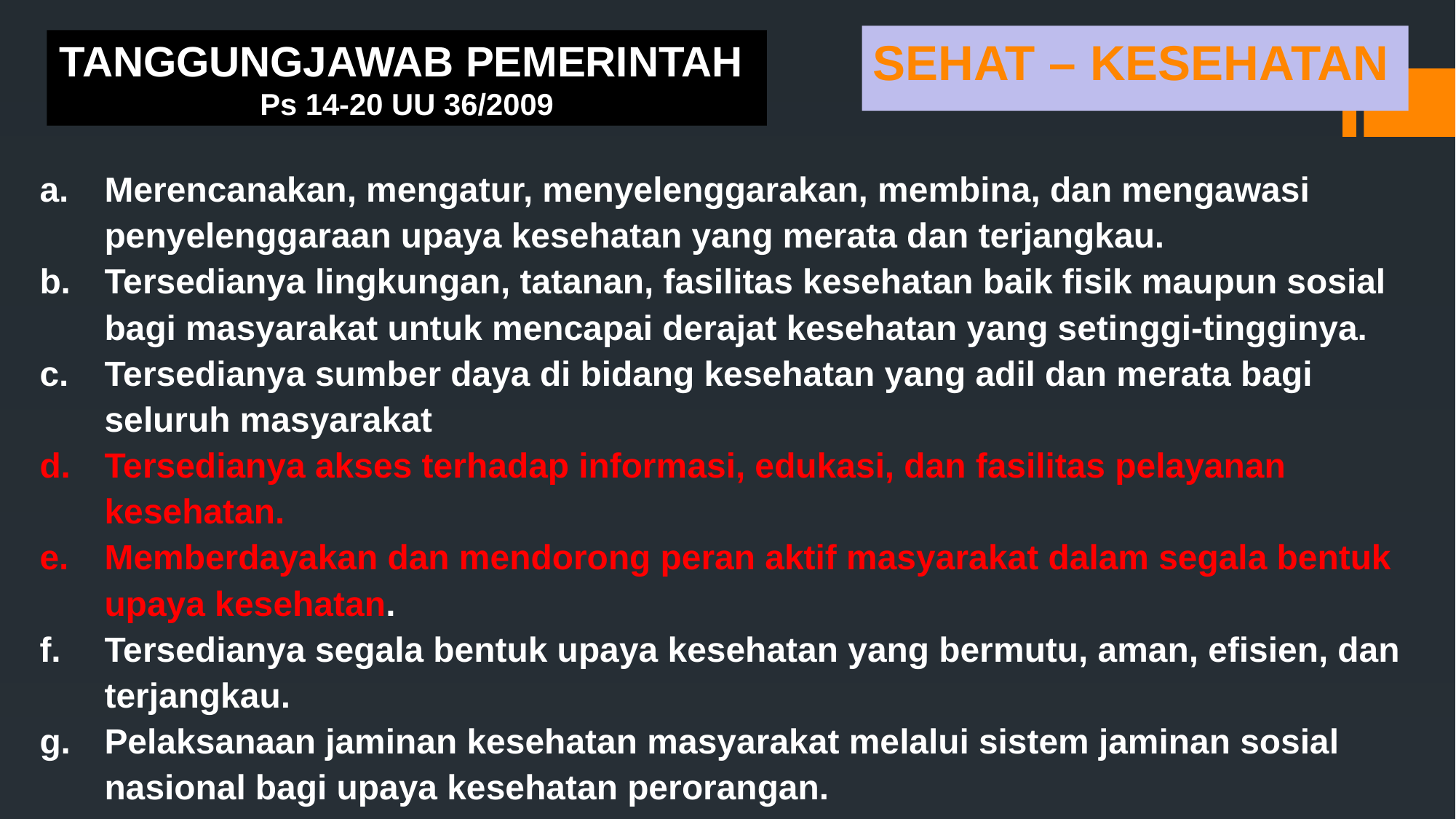

# SEHAT – KESEHATAN
TANGGUNGJAWAB PEMERINTAH
Ps 14-20 UU 36/2009
Merencanakan, mengatur, menyelenggarakan, membina, dan mengawasi penyelenggaraan upaya kesehatan yang merata dan terjangkau.
Tersedianya lingkungan, tatanan, fasilitas kesehatan baik fisik maupun sosial bagi masyarakat untuk mencapai derajat kesehatan yang setinggi-tingginya.
Tersedianya sumber daya di bidang kesehatan yang adil dan merata bagi seluruh masyarakat
Tersedianya akses terhadap informasi, edukasi, dan fasilitas pelayanan kesehatan.
Memberdayakan dan mendorong peran aktif masyarakat dalam segala bentuk upaya kesehatan.
Tersedianya segala bentuk upaya kesehatan yang bermutu, aman, efisien, dan terjangkau.
Pelaksanaan jaminan kesehatan masyarakat melalui sistem jaminan sosial nasional bagi upaya kesehatan perorangan.